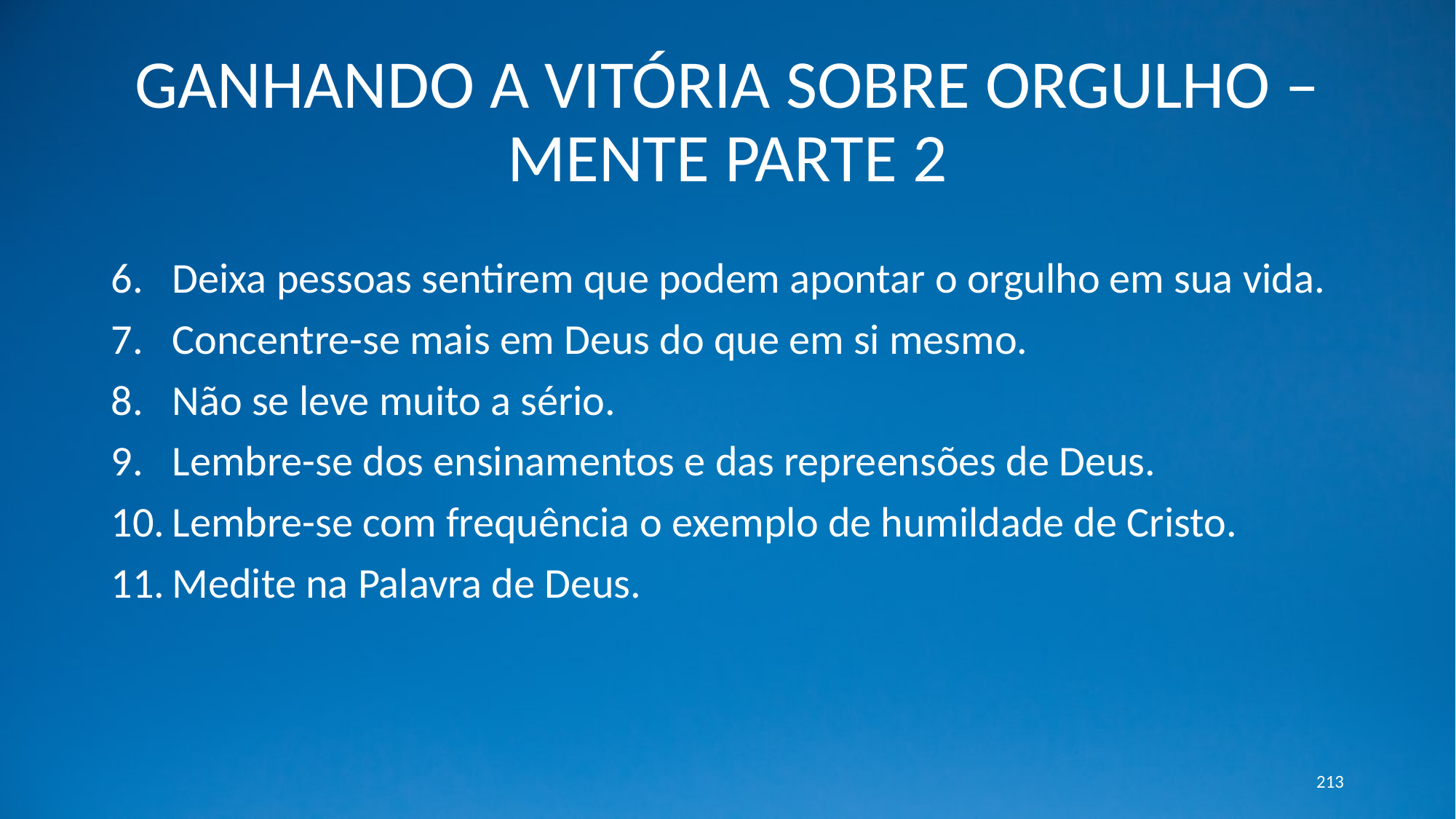

# GANHANDO A VITÓRIA SOBRE ORGULHO – MENTE PARTE 2
Deixa pessoas sentirem que podem apontar o orgulho em sua vida.
Concentre-se mais em Deus do que em si mesmo.
Não se leve muito a sério.
Lembre-se dos ensinamentos e das repreensões de Deus.
Lembre-se com frequência o exemplo de humildade de Cristo.
Medite na Palavra de Deus.

213